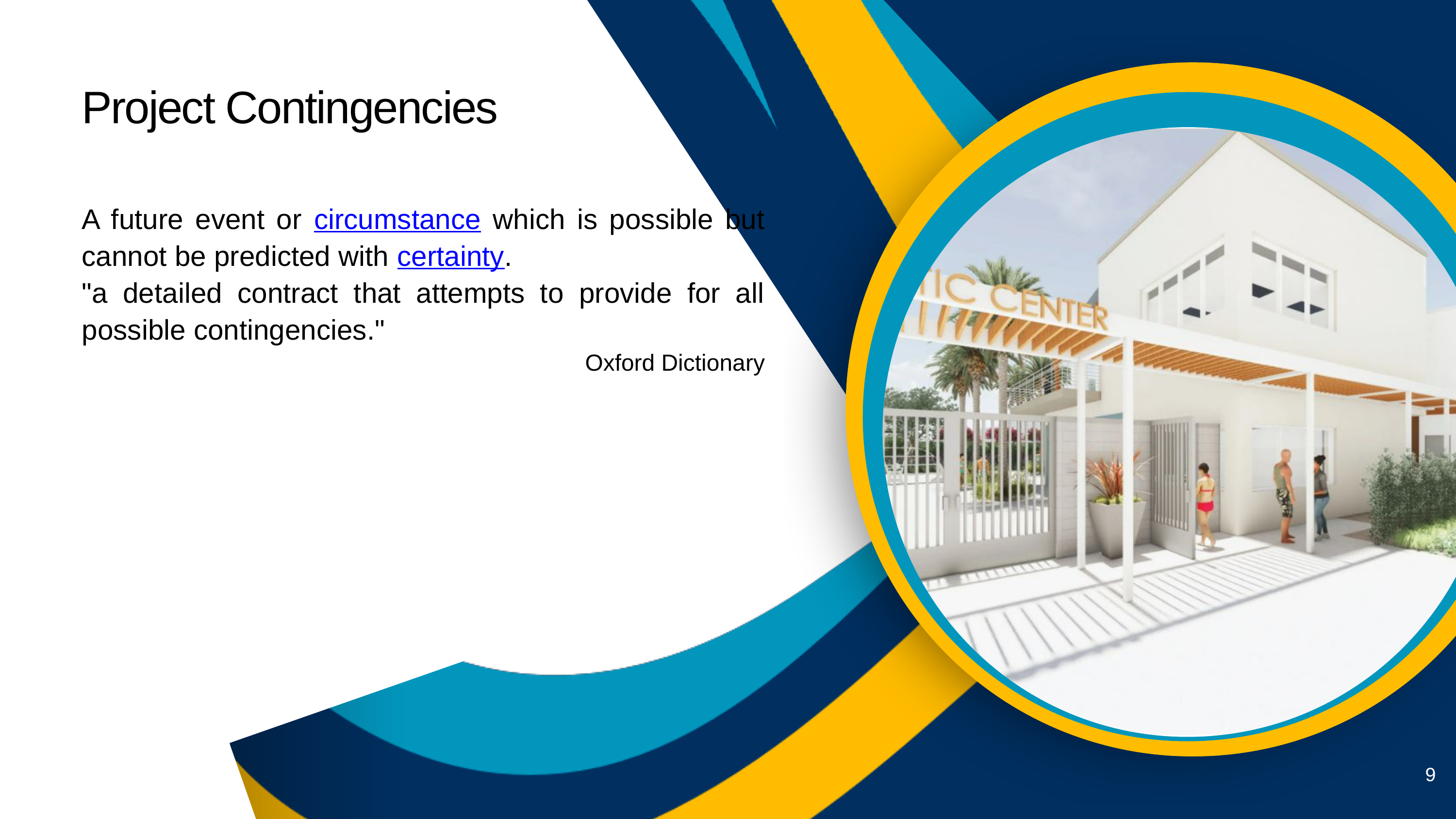

Project Contingencies

A future event or circumstance which is possible but cannot be predicted with certainty.
"a detailed contract that attempts to provide for all possible contingencies."
Oxford Dictionary

9